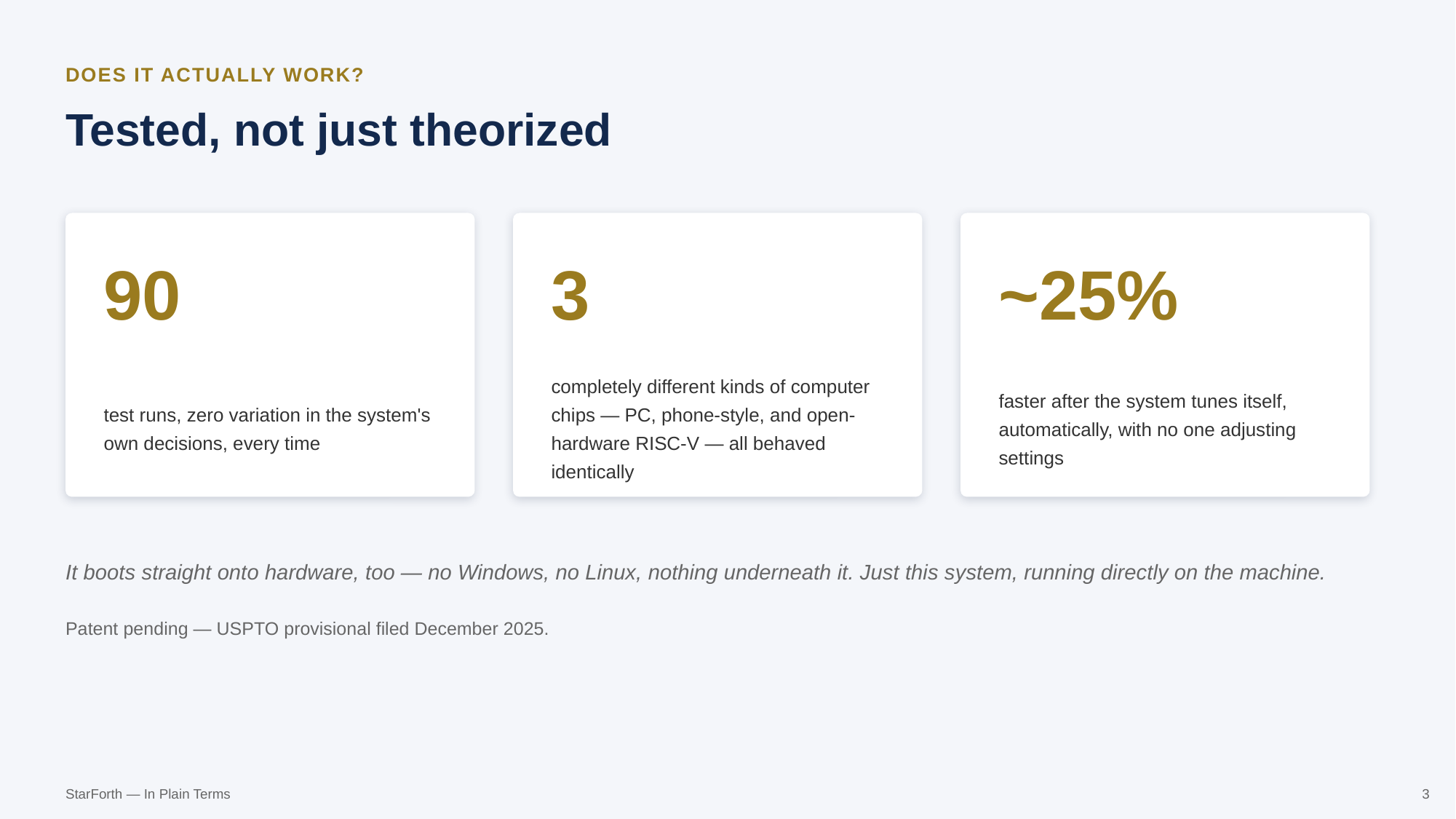

DOES IT ACTUALLY WORK?
Tested, not just theorized

90
3
~25%

test runs, zero variation in the system's own decisions, every time
completely different kinds of computer chips — PC, phone-style, and open-hardware RISC-V — all behaved identically
faster after the system tunes itself, automatically, with no one adjusting settings
It boots straight onto hardware, too — no Windows, no Linux, nothing underneath it. Just this system, running directly on the machine.
Patent pending — USPTO provisional filed December 2025.
StarForth — In Plain Terms
3